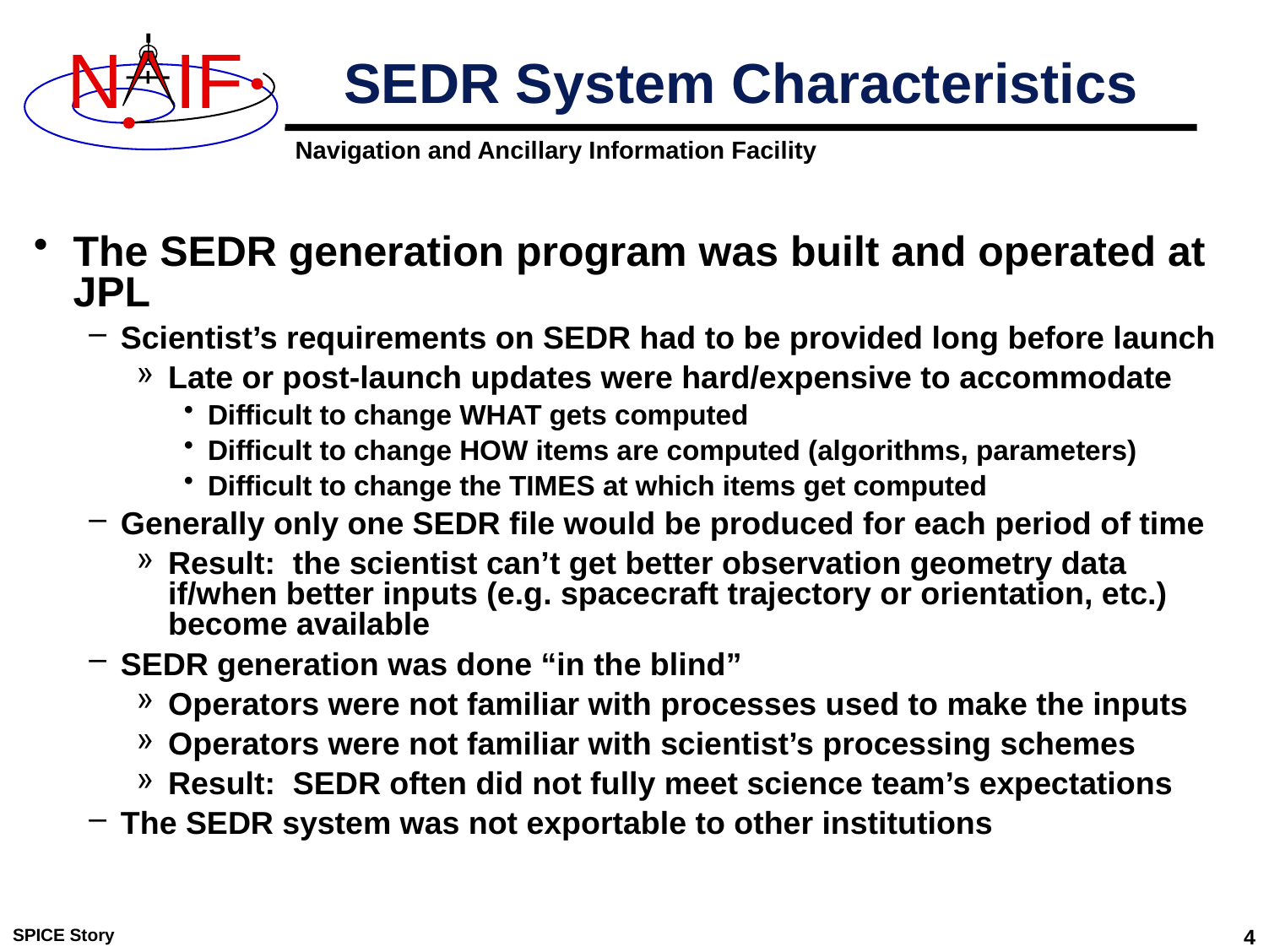

# SEDR System Characteristics
The SEDR generation program was built and operated at JPL
Scientist’s requirements on SEDR had to be provided long before launch
Late or post-launch updates were hard/expensive to accommodate
Difficult to change WHAT gets computed
Difficult to change HOW items are computed (algorithms, parameters)
Difficult to change the TIMES at which items get computed
Generally only one SEDR file would be produced for each period of time
Result:  the scientist can’t get better observation geometry data if/when better inputs (e.g. spacecraft trajectory or orientation, etc.) become available
SEDR generation was done “in the blind”
Operators were not familiar with processes used to make the inputs
Operators were not familiar with scientist’s processing schemes
Result:  SEDR often did not fully meet science team’s expectations
The SEDR system was not exportable to other institutions
SPICE Story
4